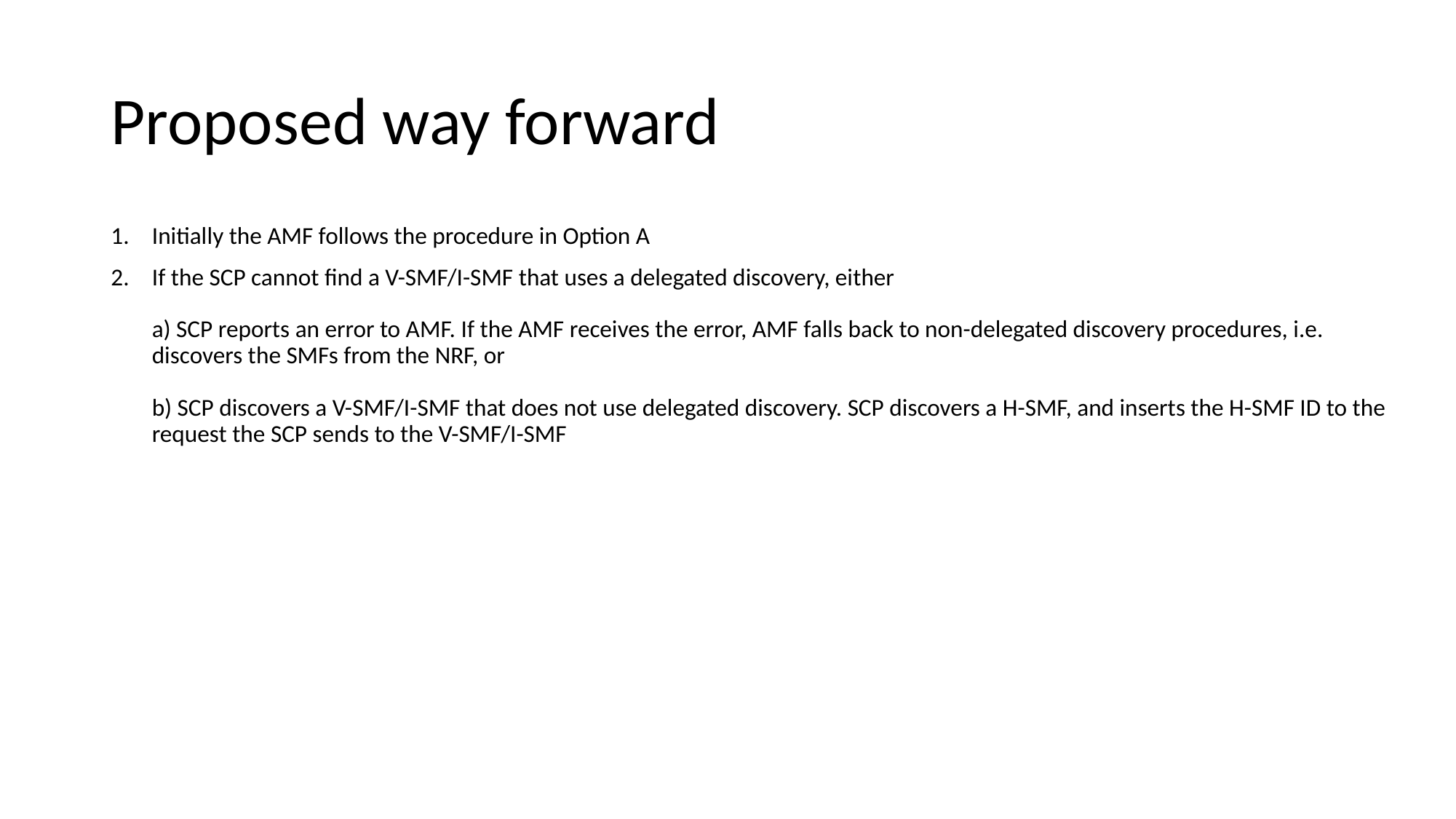

# Proposed way forward
Initially the AMF follows the procedure in Option A
If the SCP cannot find a V-SMF/I-SMF that uses a delegated discovery, either
a) SCP reports an error to AMF. If the AMF receives the error, AMF falls back to non-delegated discovery procedures, i.e. discovers the SMFs from the NRF, or
b) SCP discovers a V-SMF/I-SMF that does not use delegated discovery. SCP discovers a H-SMF, and inserts the H-SMF ID to the request the SCP sends to the V-SMF/I-SMF